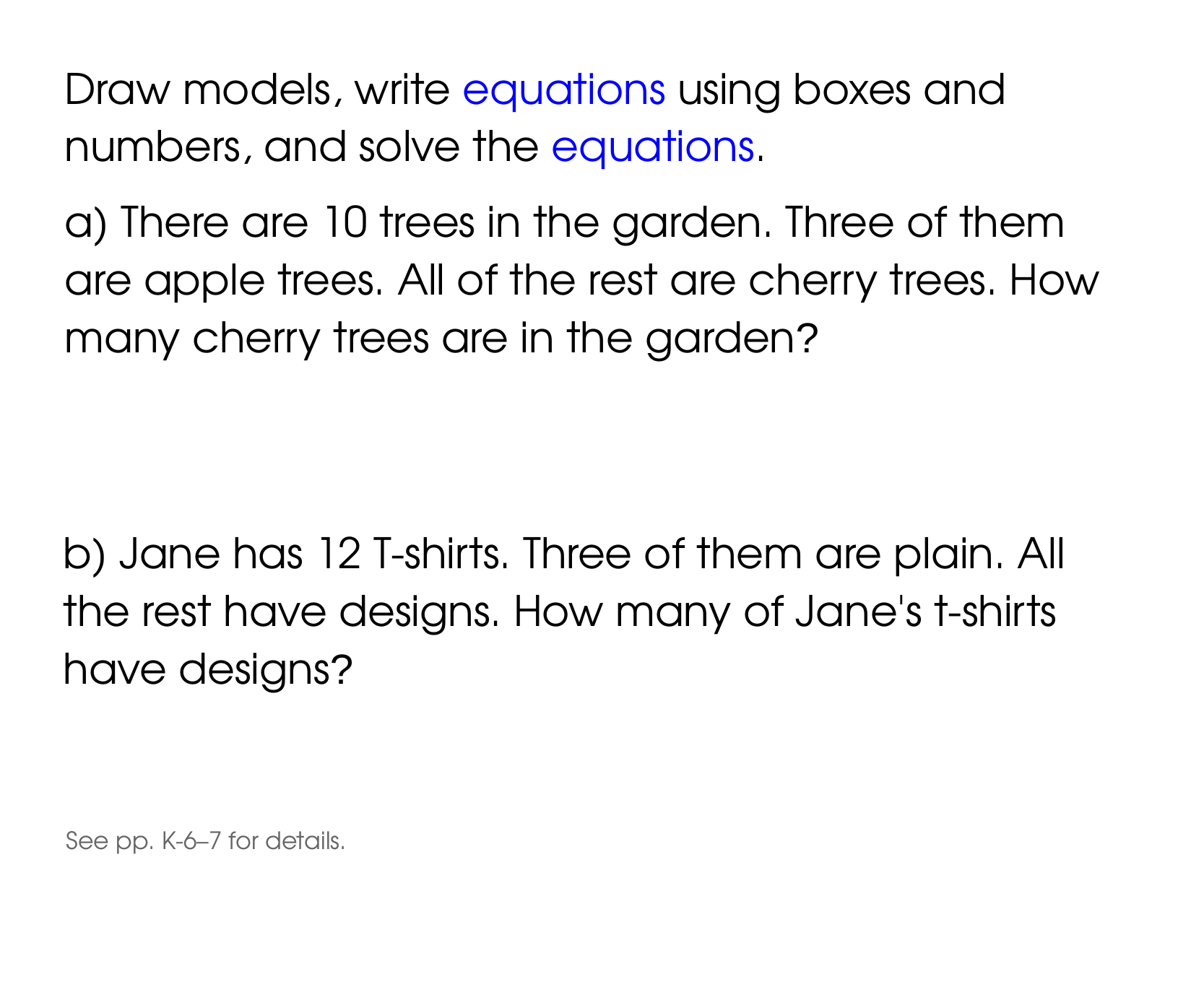

Draw models, write equations using boxes and numbers, and solve the equations.
a) There are 10 trees in the garden. Three of them are apple trees. All of the rest are cherry trees. How many cherry trees are in the garden?
b) Jane has 12 T-shirts. Three of them are plain. All the rest have designs. How many of Jane's t-shirts have designs?
See pp. K-6–7 for details.